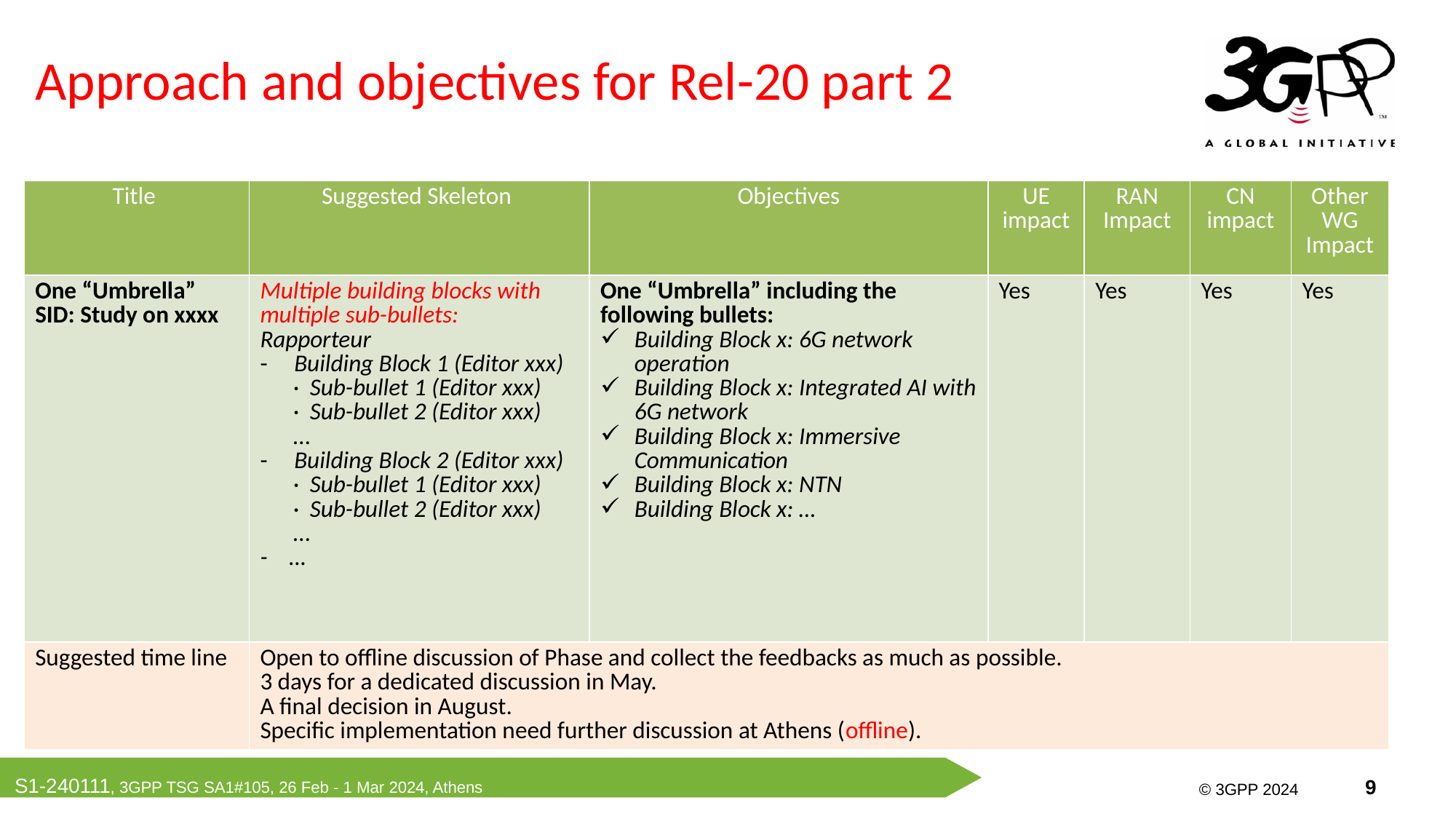

# Approach and objectives for Rel-20 part 2
| Title | Suggested Skeleton | Objectives | UE impact | RAN Impact | CN impact | Other WG Impact |
| --- | --- | --- | --- | --- | --- | --- |
| One “Umbrella” SID: Study on xxxx | Multiple building blocks with multiple sub-bullets: Rapporteur Building Block 1 (Editor xxx) · Sub-bullet 1 (Editor xxx) · Sub-bullet 2 (Editor xxx) ... Building Block 2 (Editor xxx) · Sub-bullet 1 (Editor xxx) · Sub-bullet 2 (Editor xxx) ... - … | One “Umbrella” including the following bullets: Building Block x: 6G network operation Building Block x: Integrated AI with 6G network Building Block x: Immersive Communication Building Block x: NTN Building Block x: … | Yes | Yes | Yes | Yes |
| Suggested time line | Open to offline discussion of Phase and collect the feedbacks as much as possible. 3 days for a dedicated discussion in May. A final decision in August. Specific implementation need further discussion at Athens (offline). |  |  |  |  |  |
S1-240111, 3GPP TSG SA1#105, 26 Feb - 1 Mar 2024, Athens